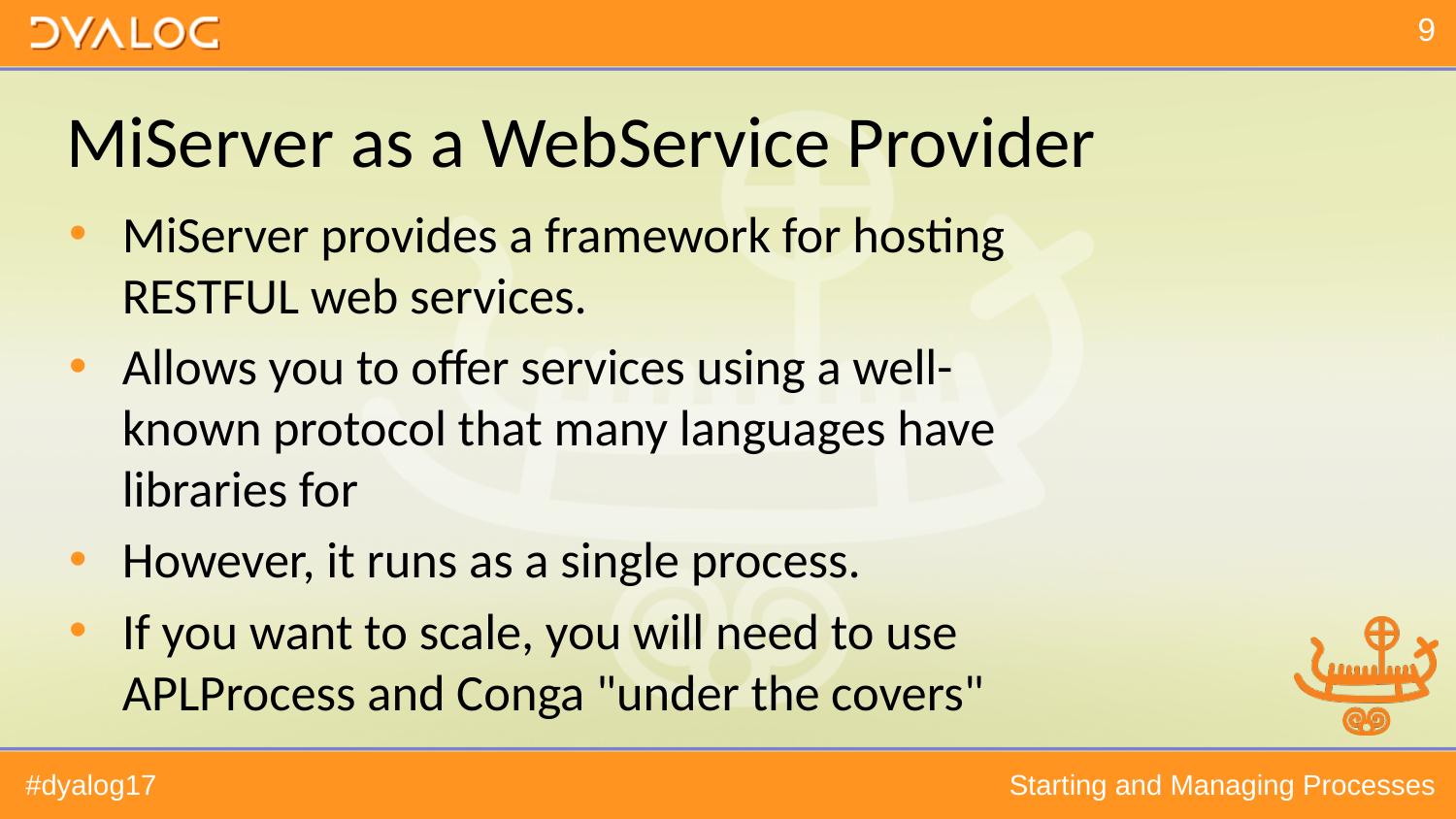

# MiServer as a WebService Provider

MiServer provides a framework for hosting RESTFUL web services.
Allows you to offer services using a well-known protocol that many languages have libraries for
However, it runs as a single process.
If you want to scale, you will need to use APLProcess and Conga "under the covers"